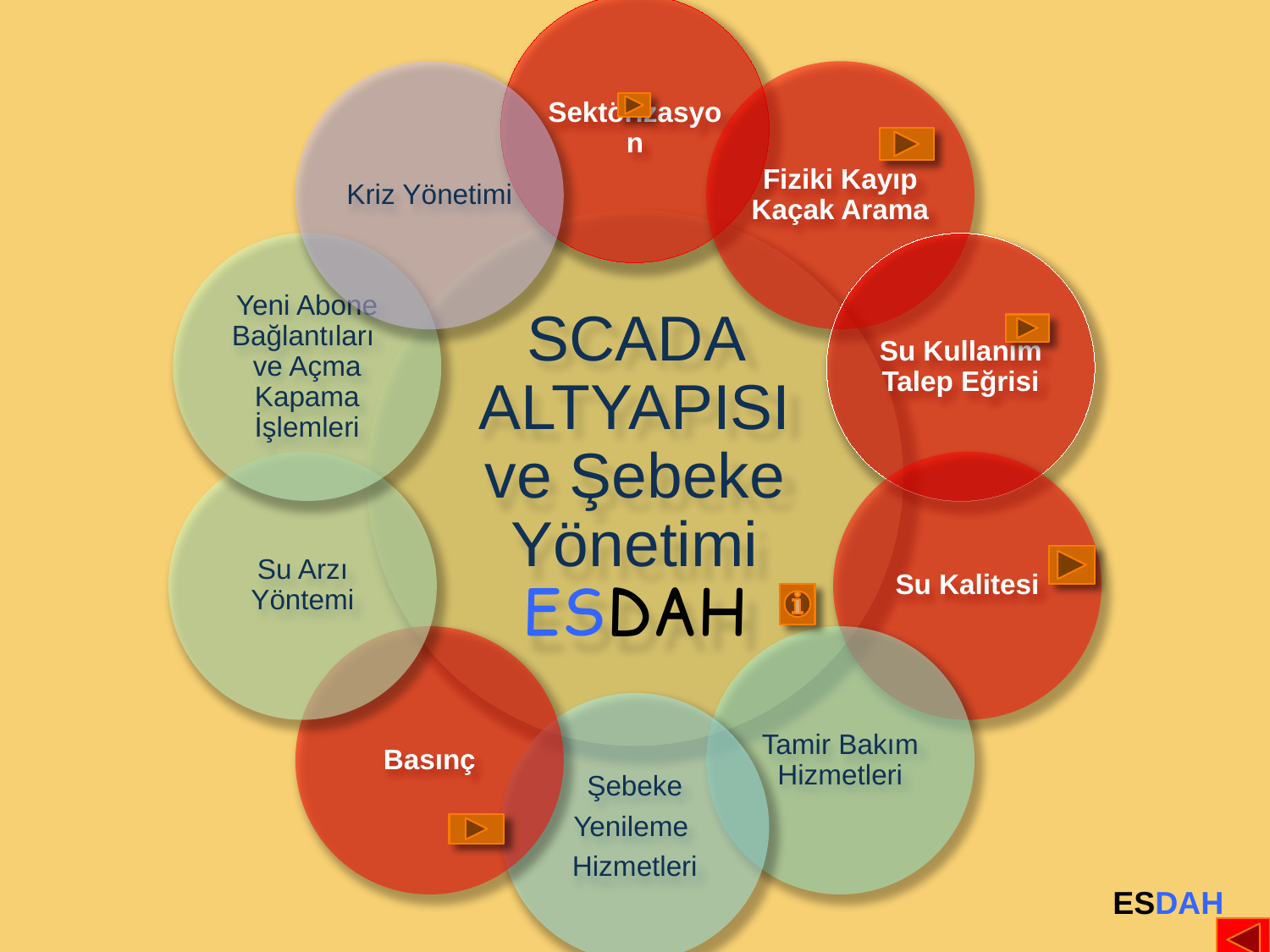

SCADA ALTYAPISI ve Şebeke Yönetimi ESDAH
Sektörizasyon
Fiziki Kayıp Kaçak Arama
Su Kullanım Talep Eğrisi
Su Kalitesi
Tamir Bakım Hizmetleri
Şebeke
Yenileme
Hizmetleri
Basınç
Su Arzı Yöntemi
Yeni Abone Bağlantıları  ve Açma Kapama İşlemleri
Kriz Yönetimi
Şebeke

SPGTECH
ESDAH